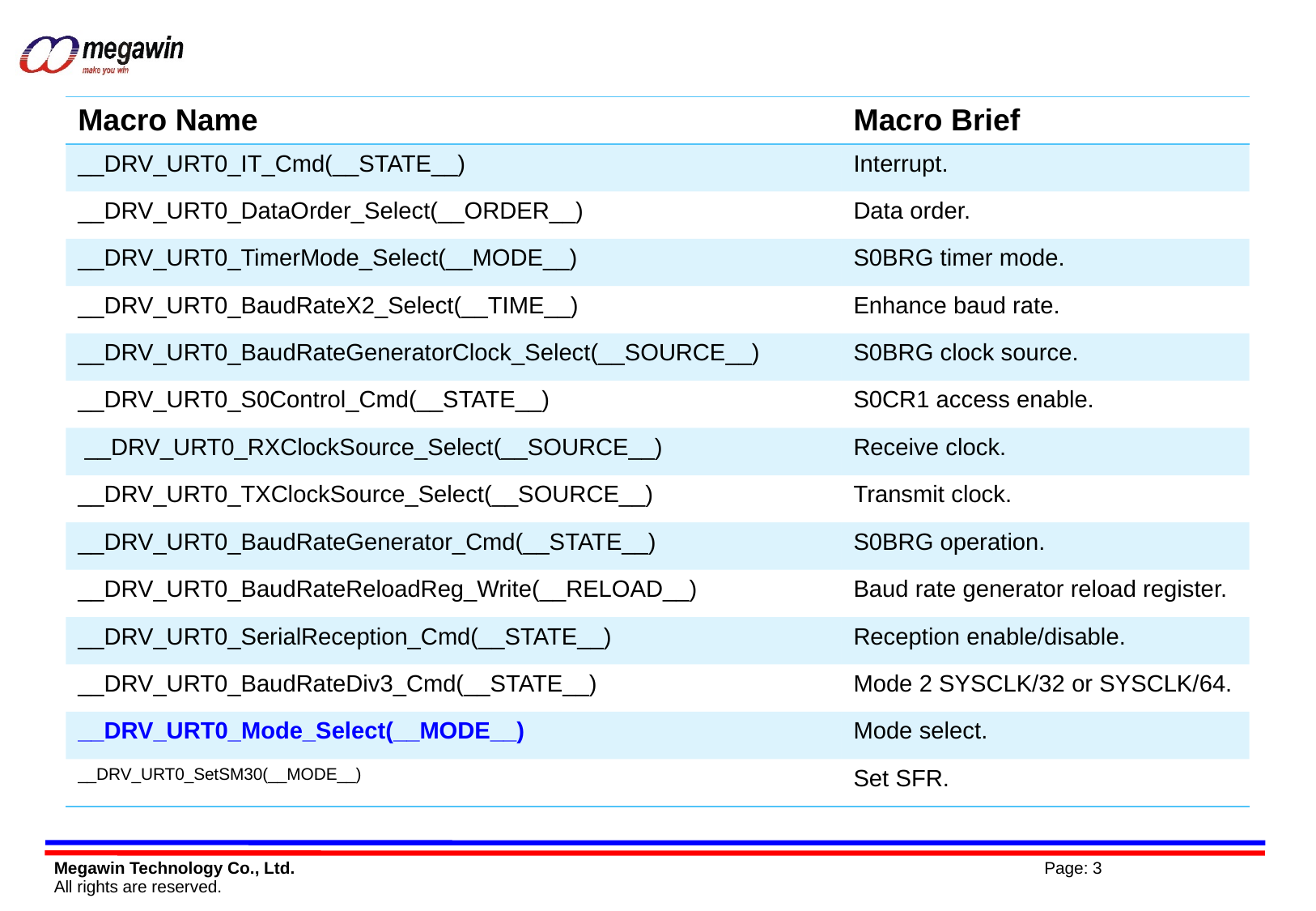

| Macro Name | Macro Brief |
| --- | --- |
| \_\_DRV\_URT0\_IT\_Cmd(\_\_STATE\_\_) | Interrupt. |
| \_\_DRV\_URT0\_DataOrder\_Select(\_\_ORDER\_\_) | Data order. |
| \_\_DRV\_URT0\_TimerMode\_Select(\_\_MODE\_\_) | S0BRG timer mode. |
| \_\_DRV\_URT0\_BaudRateX2\_Select(\_\_TIME\_\_) | Enhance baud rate. |
| \_\_DRV\_URT0\_BaudRateGeneratorClock\_Select(\_\_SOURCE\_\_) | S0BRG clock source. |
| \_\_DRV\_URT0\_S0Control\_Cmd(\_\_STATE\_\_) | S0CR1 access enable. |
| \_\_DRV\_URT0\_RXClockSource\_Select(\_\_SOURCE\_\_) | Receive clock. |
| \_\_DRV\_URT0\_TXClockSource\_Select(\_\_SOURCE\_\_) | Transmit clock. |
| \_\_DRV\_URT0\_BaudRateGenerator\_Cmd(\_\_STATE\_\_) | S0BRG operation. |
| \_\_DRV\_URT0\_BaudRateReloadReg\_Write(\_\_RELOAD\_\_) | Baud rate generator reload register. |
| \_\_DRV\_URT0\_SerialReception\_Cmd(\_\_STATE\_\_) | Reception enable/disable. |
| \_\_DRV\_URT0\_BaudRateDiv3\_Cmd(\_\_STATE\_\_) | Mode 2 SYSCLK/32 or SYSCLK/64. |
| \_\_DRV\_URT0\_Mode\_Select(\_\_MODE\_\_) | Mode select. |
| \_\_DRV\_URT0\_SetSM30(\_\_MODE\_\_) | Set SFR. |